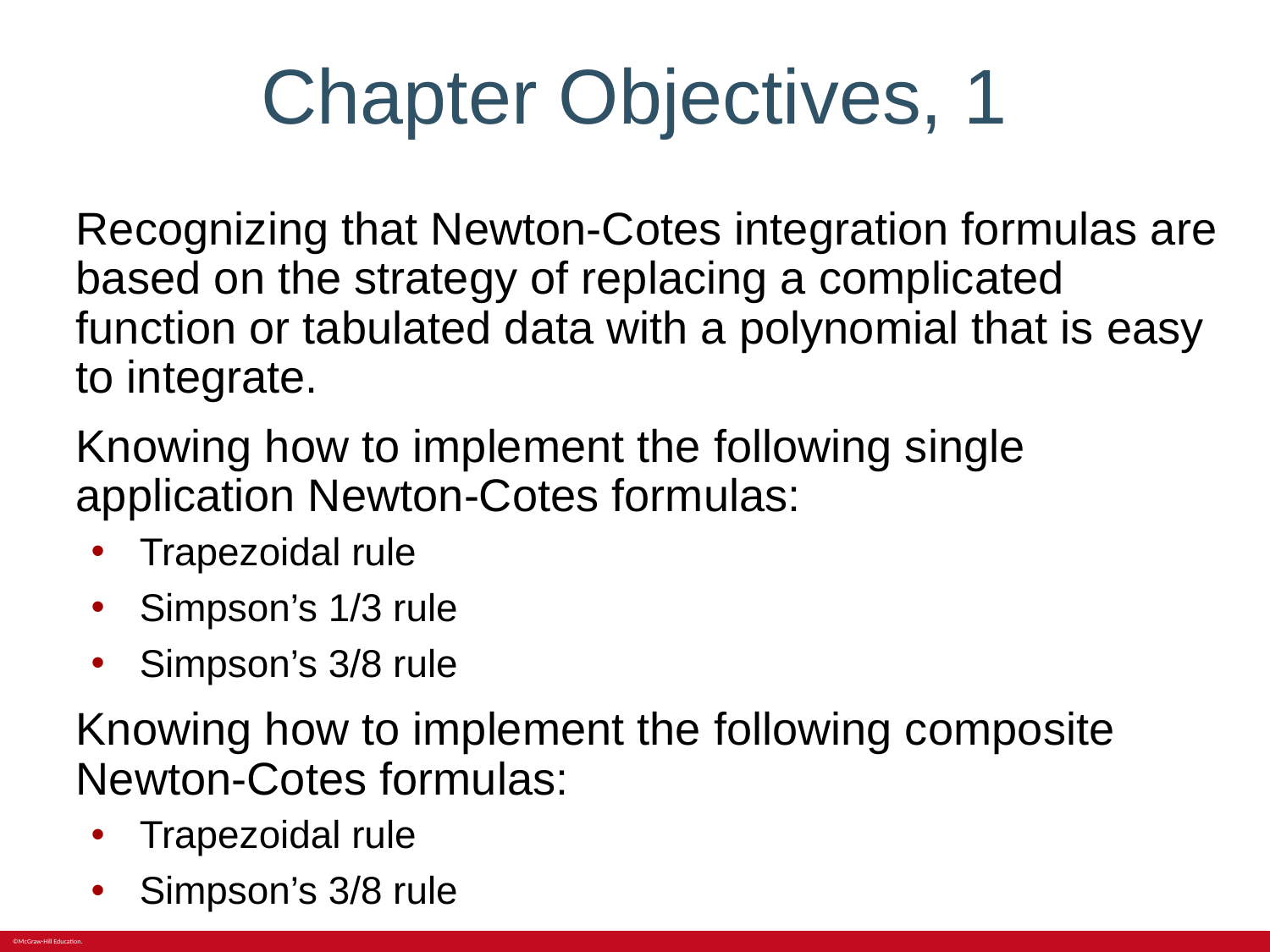

# Chapter Objectives, 1
Recognizing that Newton-Cotes integration formulas are based on the strategy of replacing a complicated function or tabulated data with a polynomial that is easy to integrate.
Knowing how to implement the following single application Newton-Cotes formulas:
Trapezoidal rule
Simpson’s 1/3 rule
Simpson’s 3/8 rule
Knowing how to implement the following composite Newton-Cotes formulas:
Trapezoidal rule
Simpson’s 3/8 rule